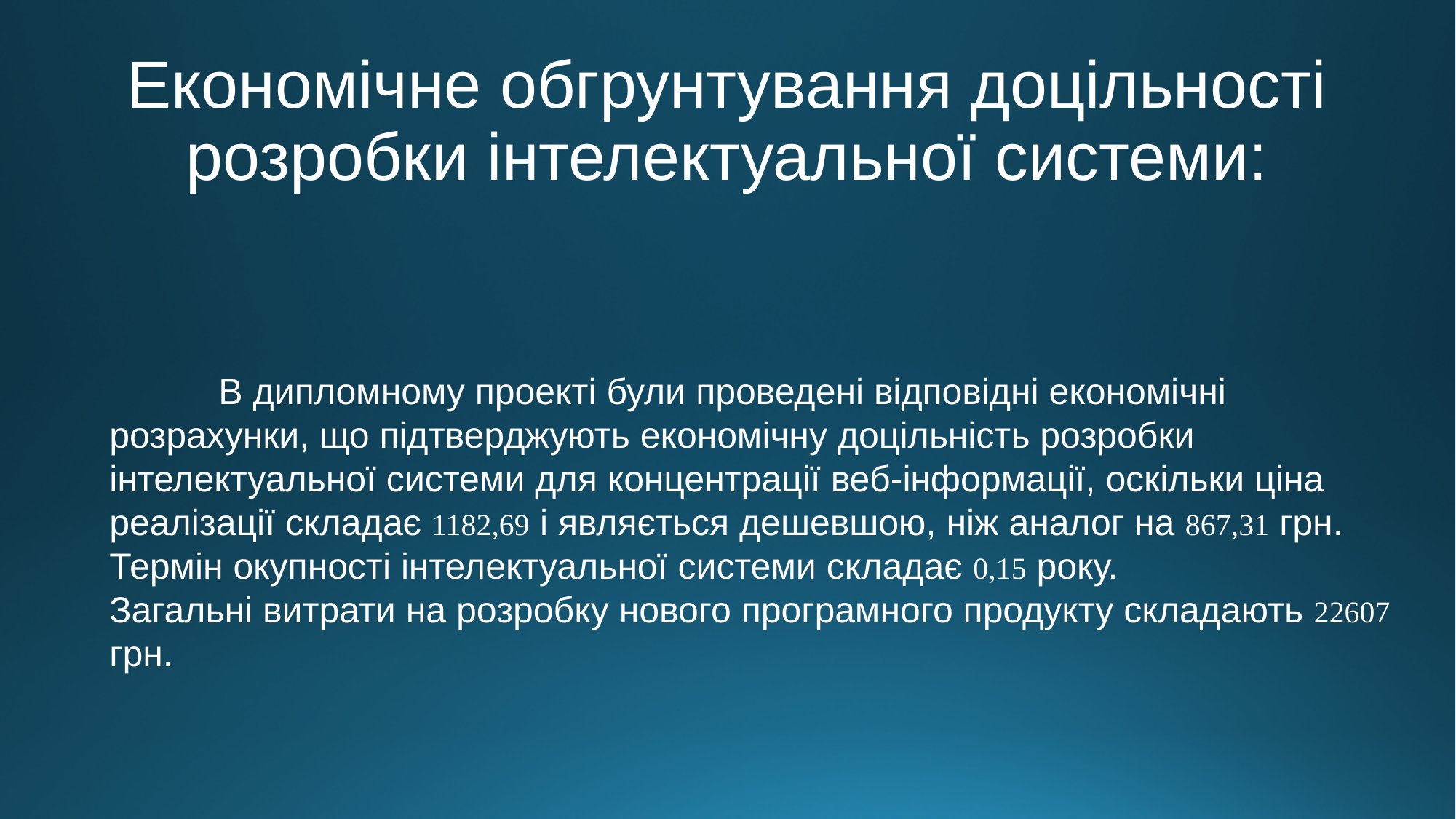

# Економічне обгрунтування доцільності розробки інтелектуальної системи:
	В дипломному проекті були проведені відповідні економічні розрахунки, що підтверджують економічну доцільність розробки інтелектуальної системи для концентрації веб-інформації, оскільки ціна реалізації складає 1182,69 і являється дешевшою, ніж аналог на 867,31 грн.
Термін окупності інтелектуальної системи складає 0,15 року.
Загальні витрати на розробку нового програмного продукту складають 22607  грн.